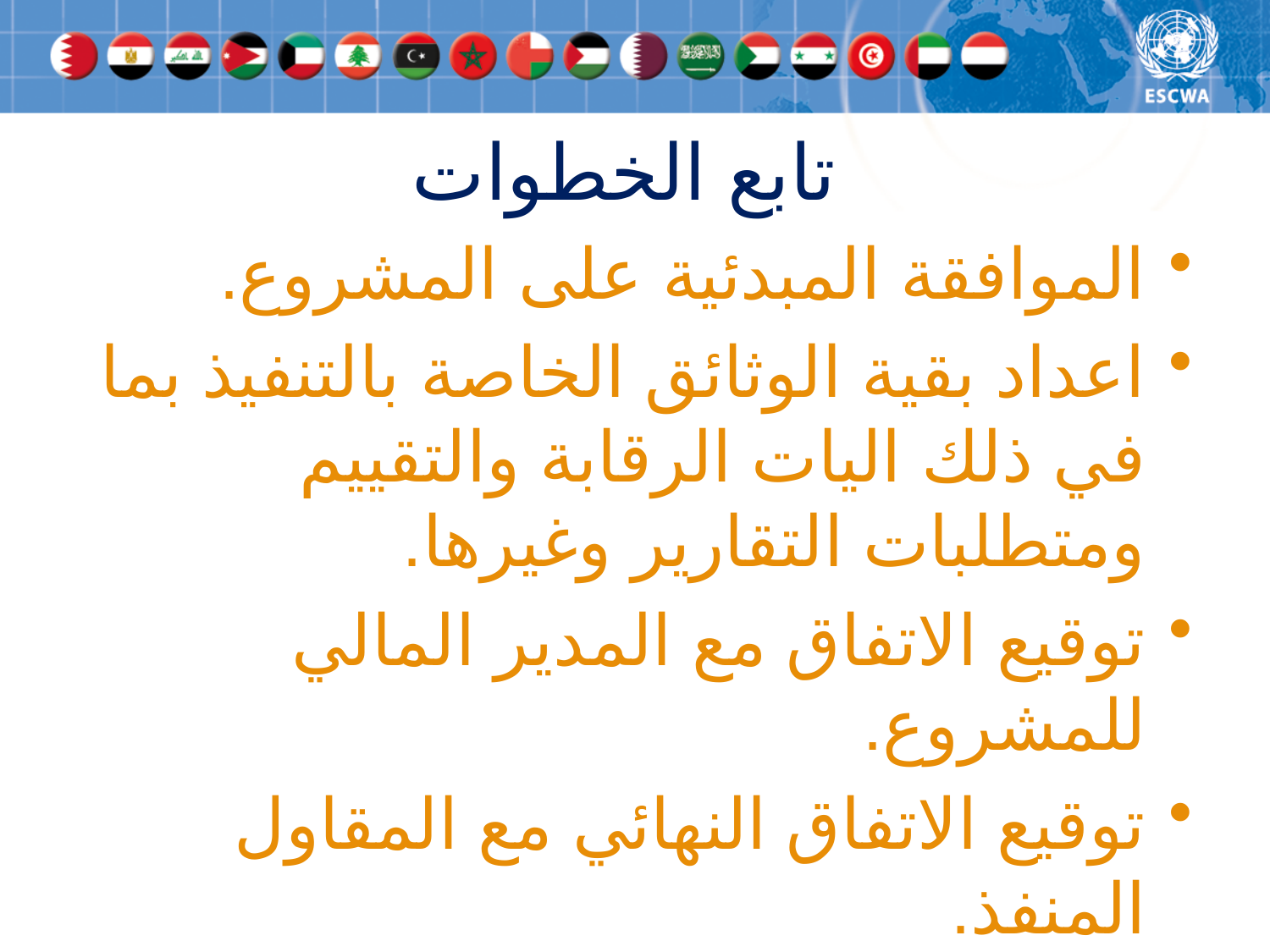

# تابع الخطوات
الموافقة المبدئية على المشروع.
اعداد بقية الوثائق الخاصة بالتنفيذ بما في ذلك اليات الرقابة والتقييم ومتطلبات التقارير وغيرها.
توقيع الاتفاق مع المدير المالي للمشروع.
توقيع الاتفاق النهائي مع المقاول المنفذ.
البدء التنفيذ.